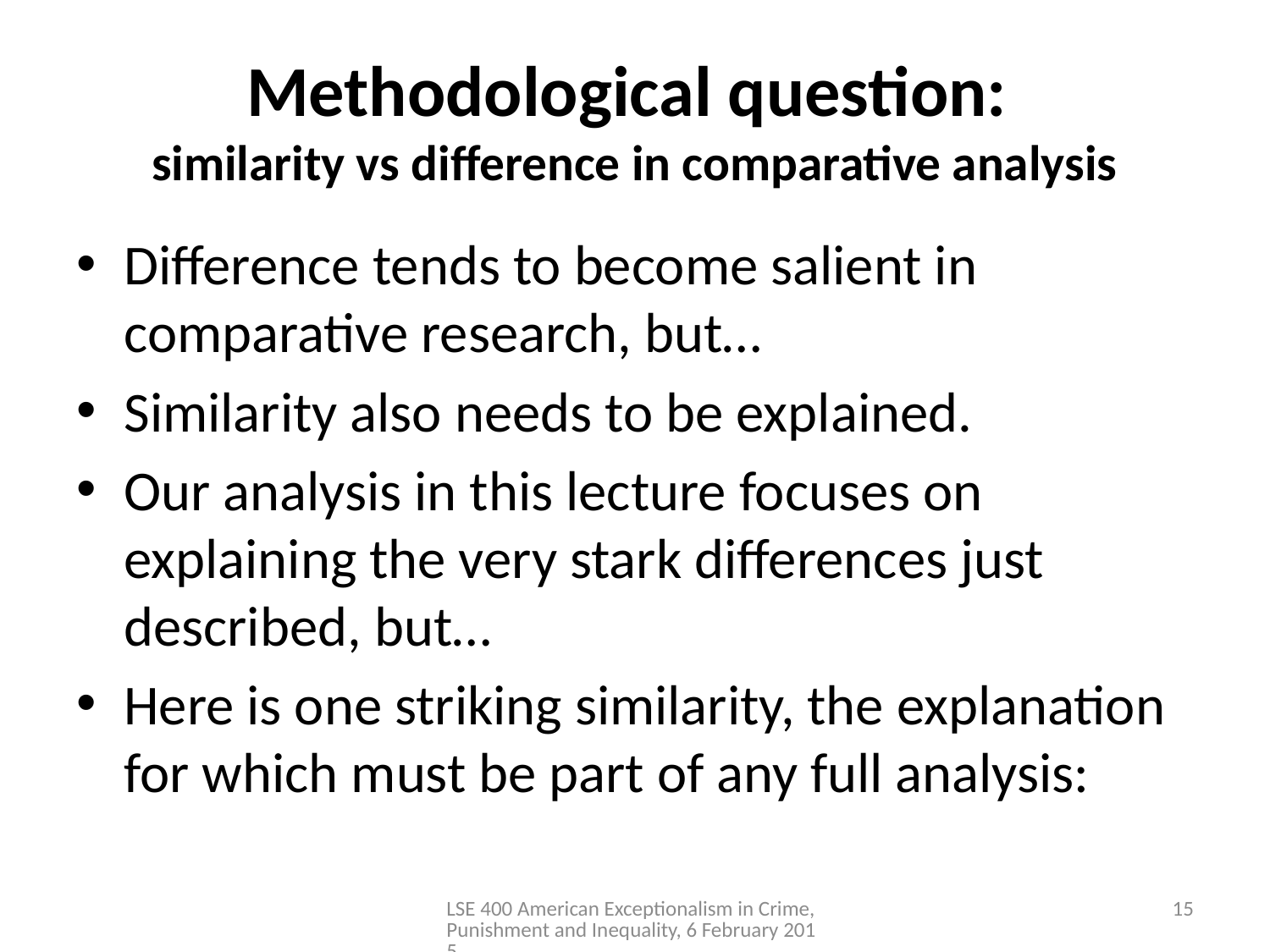

# Methodological question: similarity vs difference in comparative analysis
Difference tends to become salient in comparative research, but…
Similarity also needs to be explained.
Our analysis in this lecture focuses on explaining the very stark differences just described, but…
Here is one striking similarity, the explanation for which must be part of any full analysis:
LSE 400 American Exceptionalism in Crime, Punishment and Inequality, 6 February 2015
15